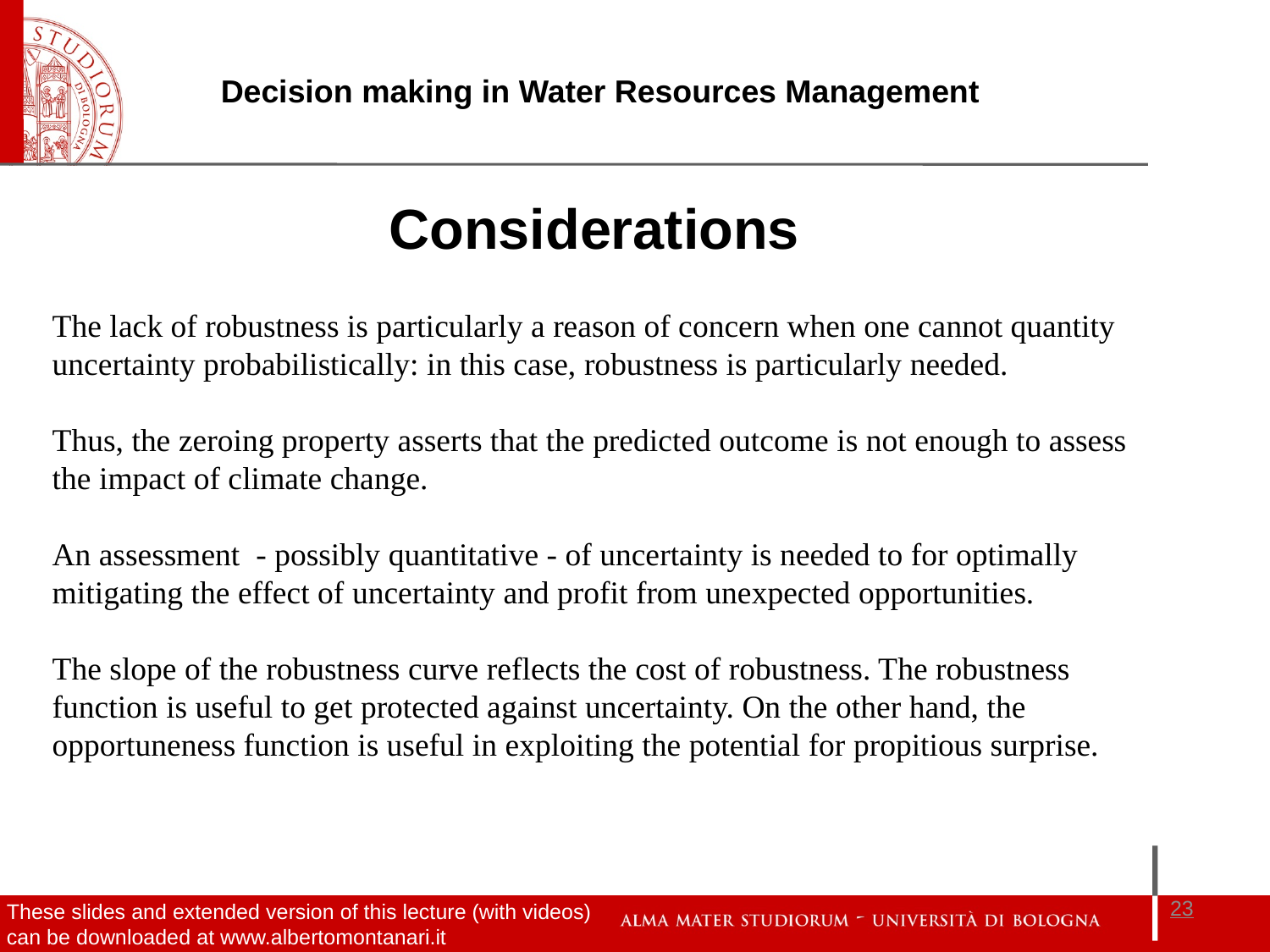

Considerations
The lack of robustness is particularly a reason of concern when one cannot quantity uncertainty probabilistically: in this case, robustness is particularly needed.

Thus, the zeroing property asserts that the predicted outcome is not enough to assess the impact of climate change.

An assessment  - possibly quantitative - of uncertainty is needed to for optimally mitigating the effect of uncertainty and profit from unexpected opportunities.

The slope of the robustness curve reflects the cost of robustness. The robustness function is useful to get protected against uncertainty. On the other hand, the opportuneness function is useful in exploiting the potential for propitious surprise.
23